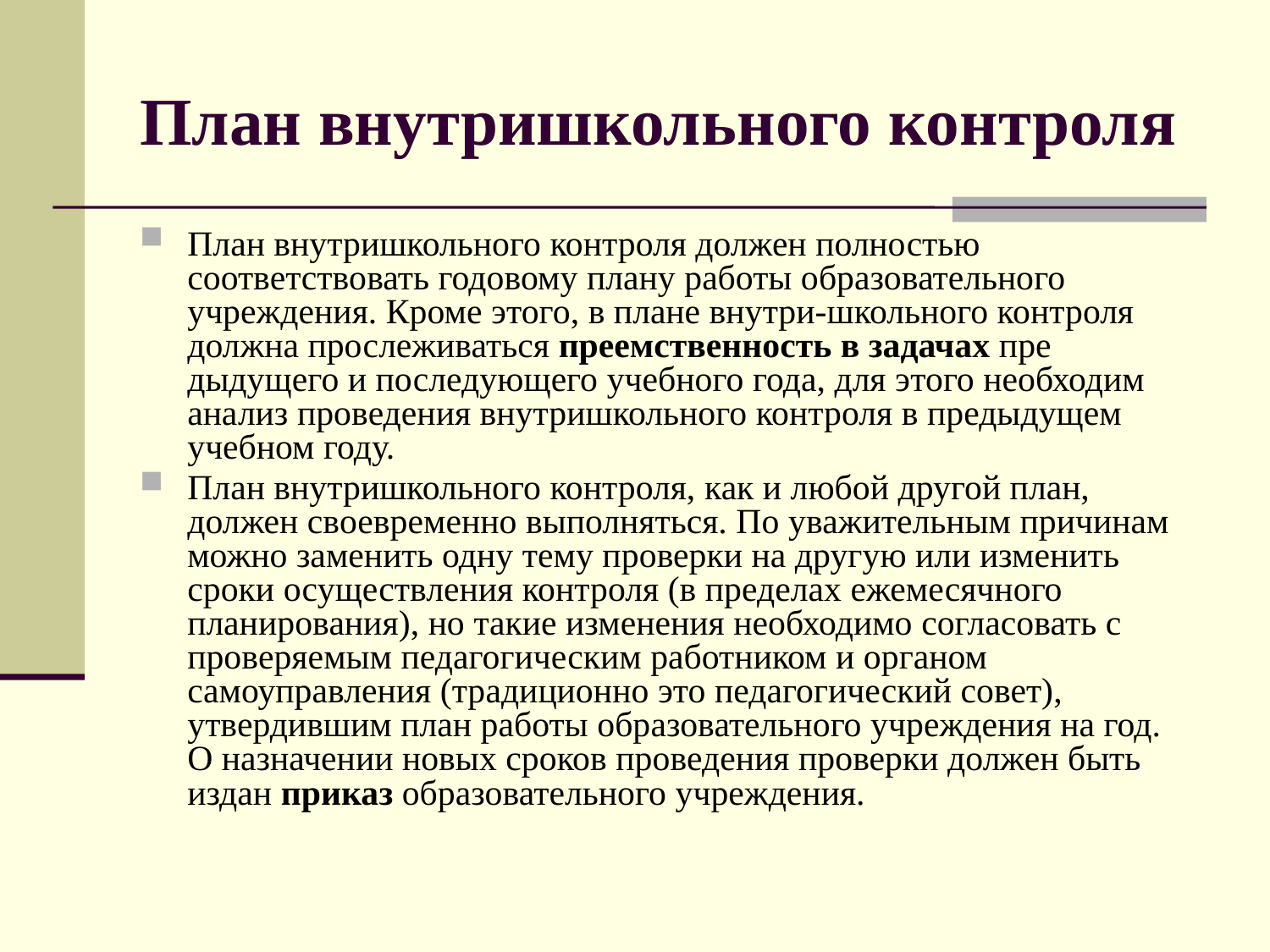

# План внутришкольного контроля
План внутришкольного контроля должен полностью соответствовать годовому плану работы образовательного учреждения. Кроме этого, в плане внутри-школьного контроля должна прослеживаться преемственность в задачах пре­дыдущего и последующего учебного года, для этого необходим анализ проведения внутришкольного контроля в предыдущем учебном году.
План внутришкольного контроля, как и любой другой план, должен своевременно выполняться. По уважительным причинам можно заменить одну тему проверки на другую или изменить сроки осуществления контроля (в пределах ежемесячного планирования), но такие изменения необходимо согласовать с проверяемым педагогическим работником и органом самоуправления (традиционно это педагогический совет), утвердившим план работы образовательного учреждения на год. О назначении новых сроков проведения проверки должен быть издан приказ образовательного учреждения.